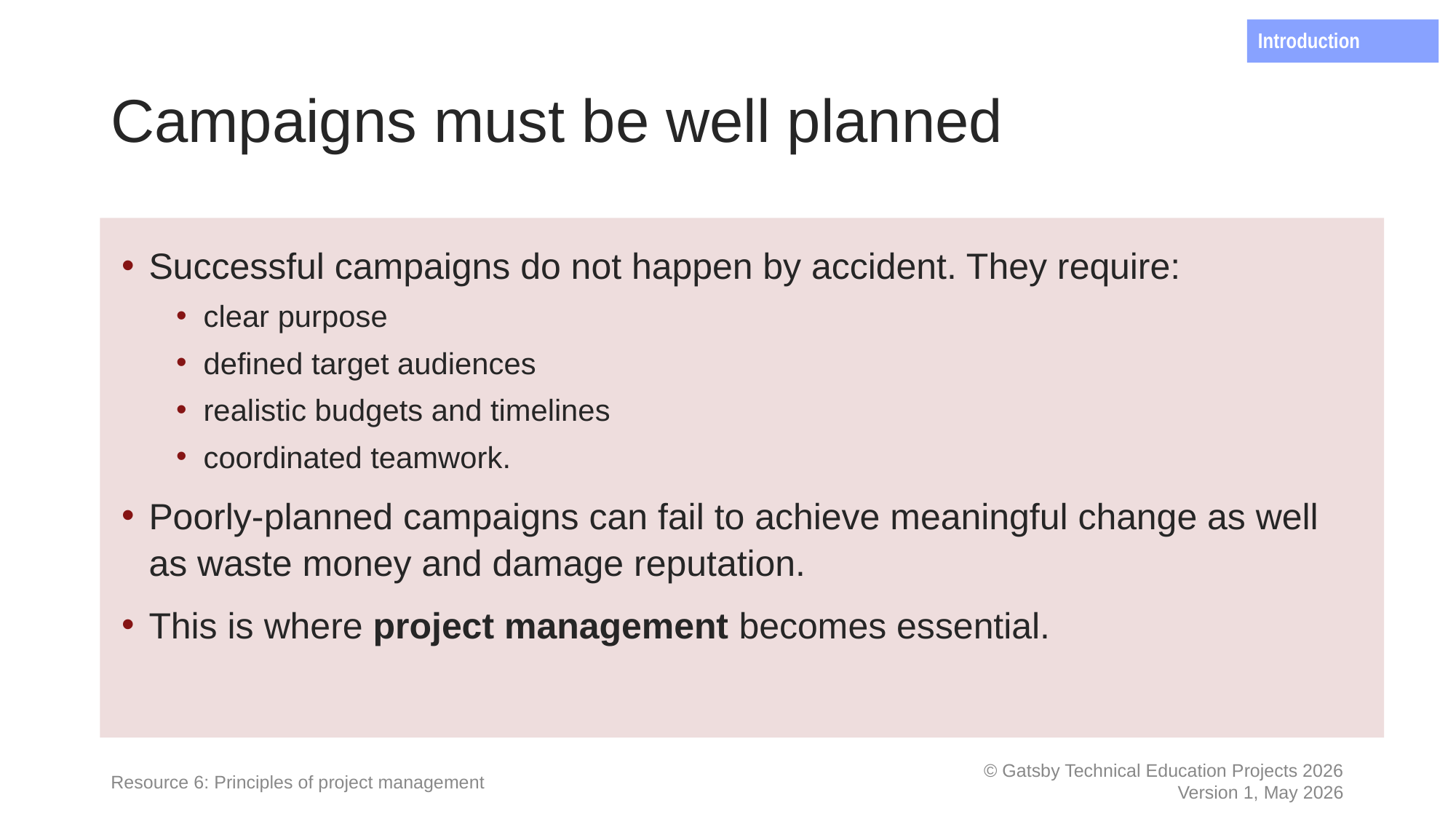

Introduction
# Campaigns must be well planned
Successful campaigns do not happen by accident. They require:
clear purpose
defined target audiences
realistic budgets and timelines
coordinated teamwork.
Poorly-planned campaigns can fail to achieve meaningful change as well as waste money and damage reputation.
This is where project management becomes essential.

Resource 6: Principles of project management